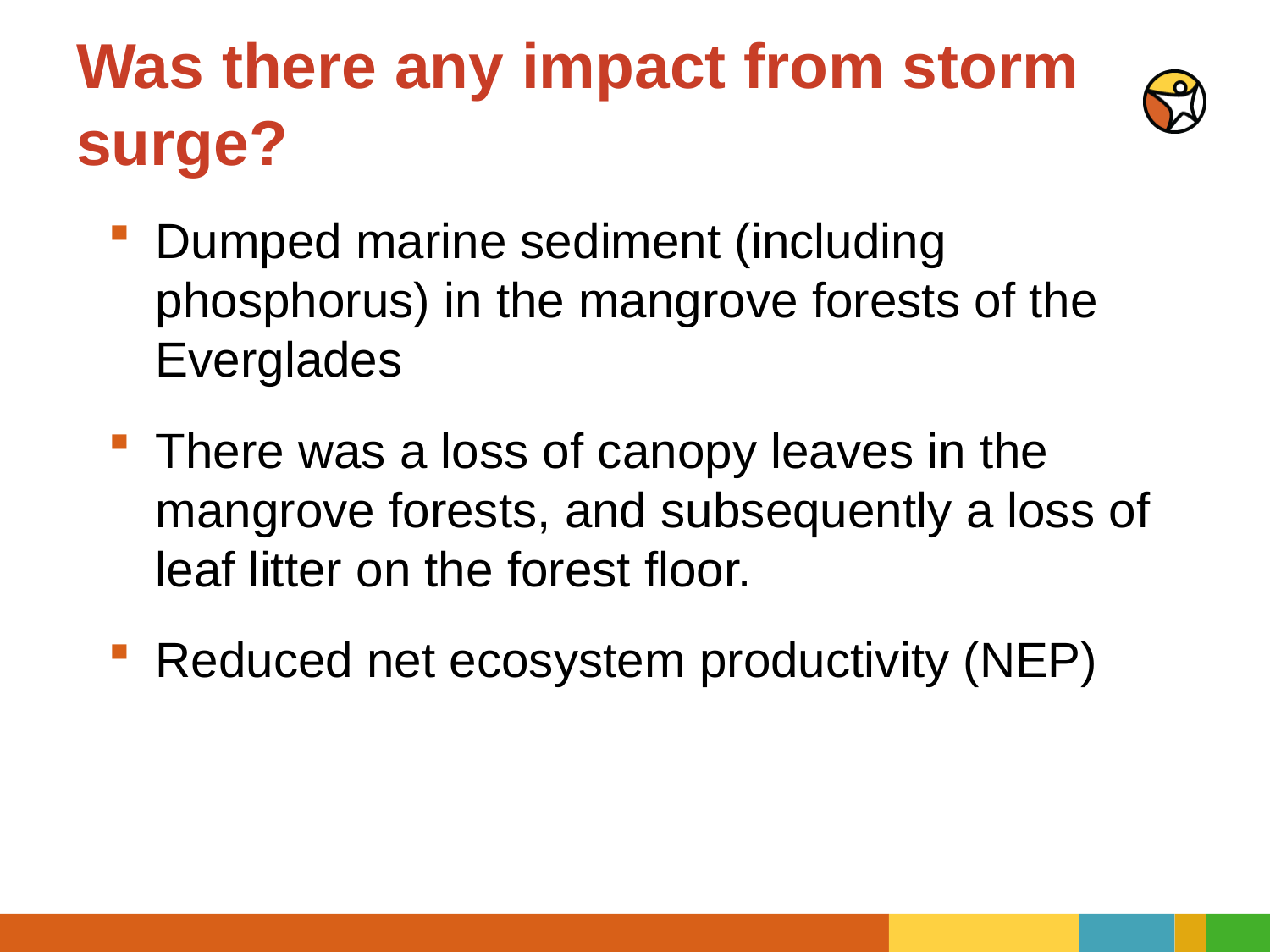

# Was there any impact from storm surge?
Dumped marine sediment (including phosphorus) in the mangrove forests of the Everglades
There was a loss of canopy leaves in the mangrove forests, and subsequently a loss of leaf litter on the forest floor.
Reduced net ecosystem productivity (NEP)